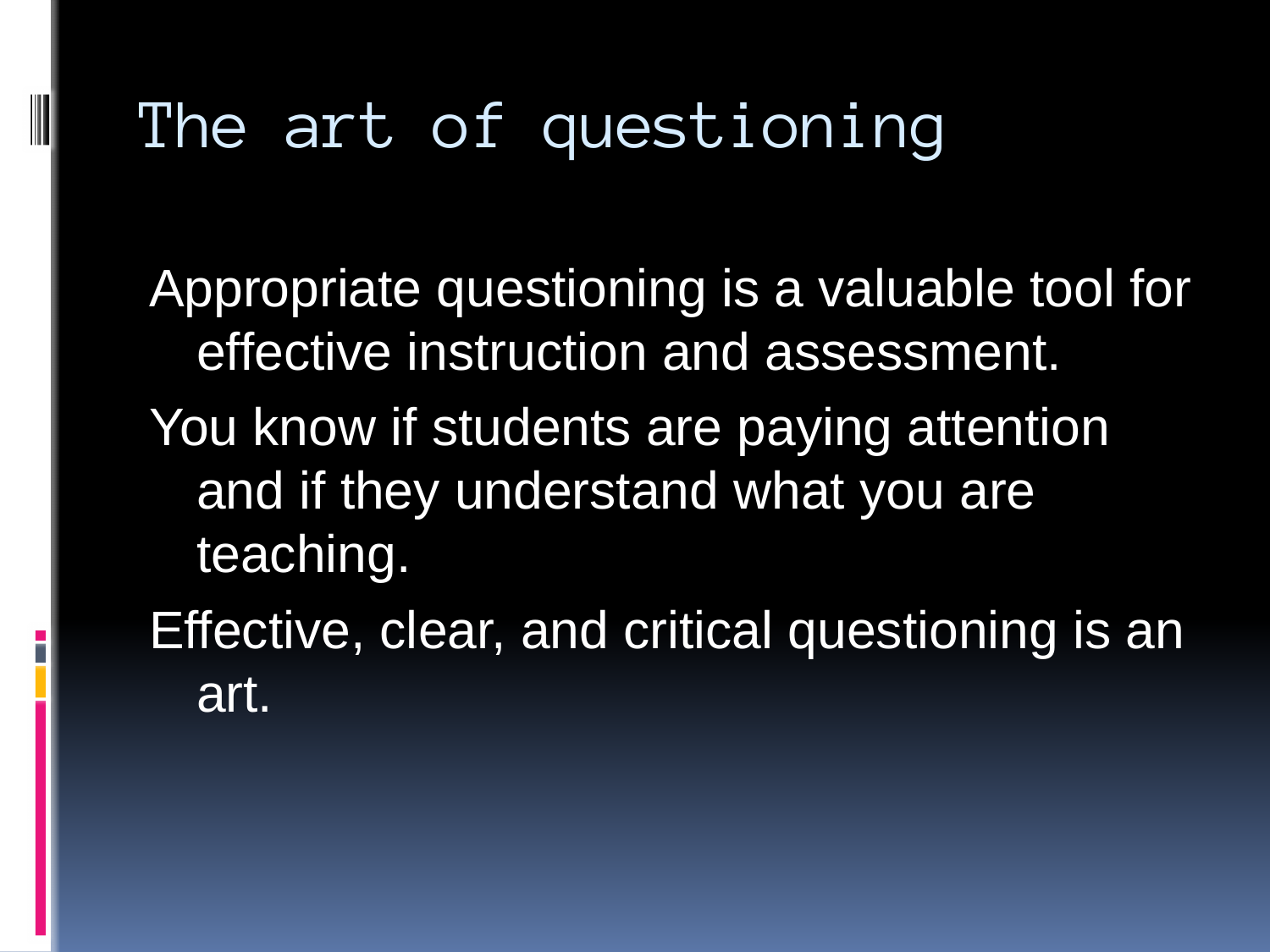

# The art of questioning
Appropriate questioning is a valuable tool for effective instruction and assessment.
You know if students are paying attention and if they understand what you are teaching.
Effective, clear, and critical questioning is an art.